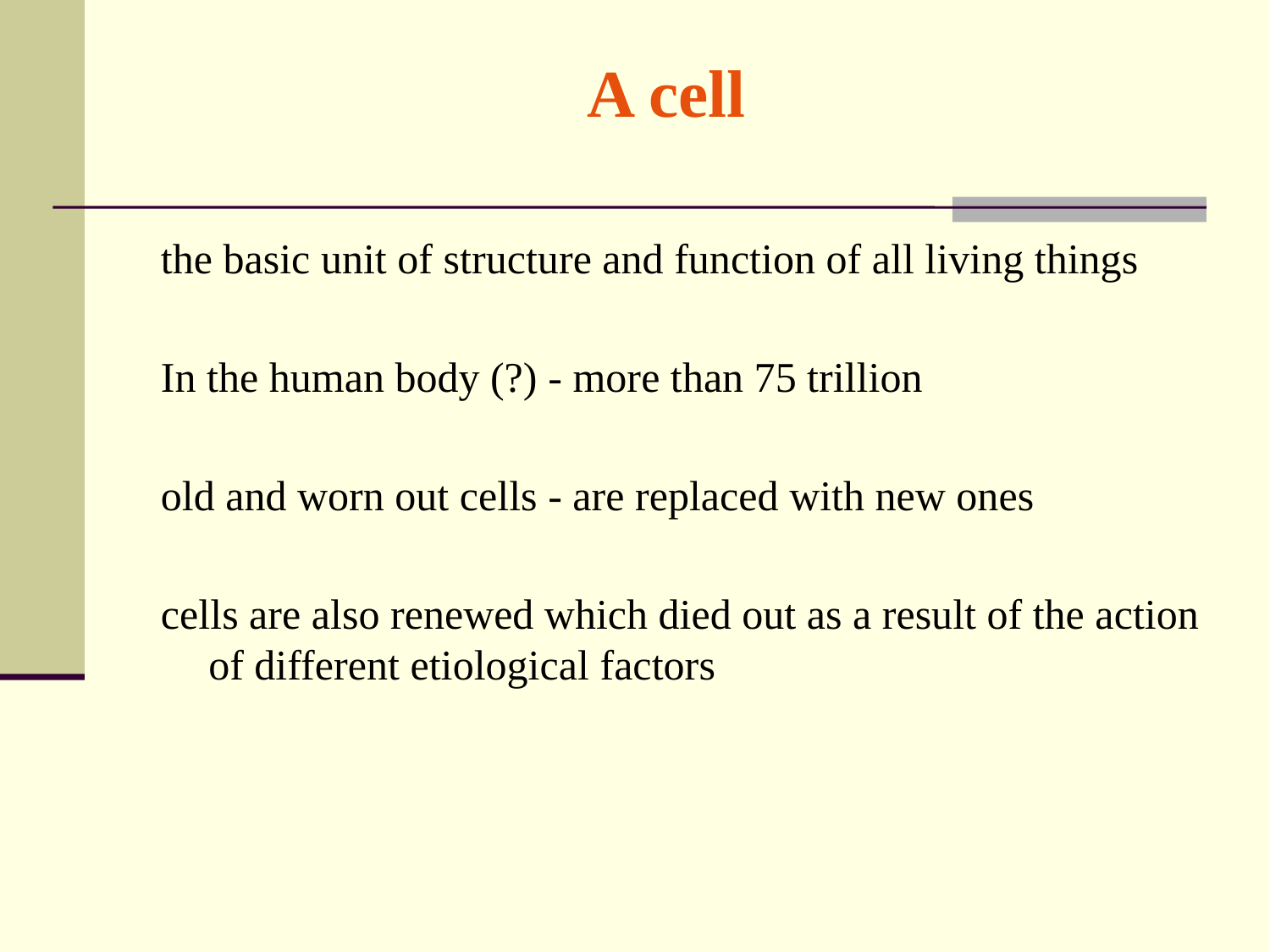

# A cell

the basic unit of structure and function of all living things

In the human body (?) - more than 75 trillion

old and worn out cells - are replaced with new ones

cells are also renewed which died out as a result of the action of different etiological factors